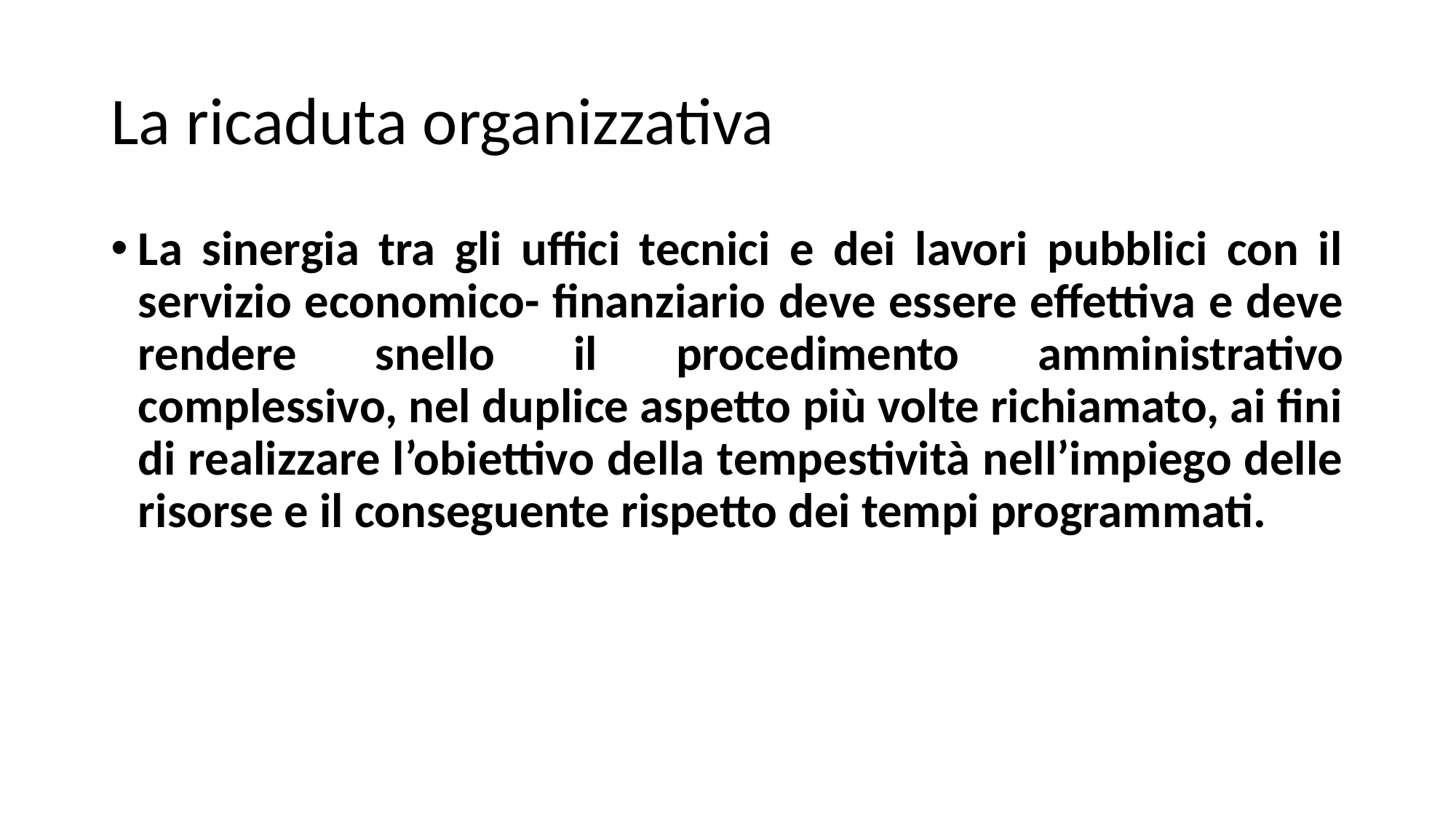

# La ricaduta organizzativa
La sinergia tra gli uffici tecnici e dei lavori pubblici con il servizio economico- finanziario deve essere effettiva e deve rendere snello il procedimento amministrativo complessivo, nel duplice aspetto più volte richiamato, ai fini di realizzare l’obiettivo della tempestività nell’impiego delle risorse e il conseguente rispetto dei tempi programmati.